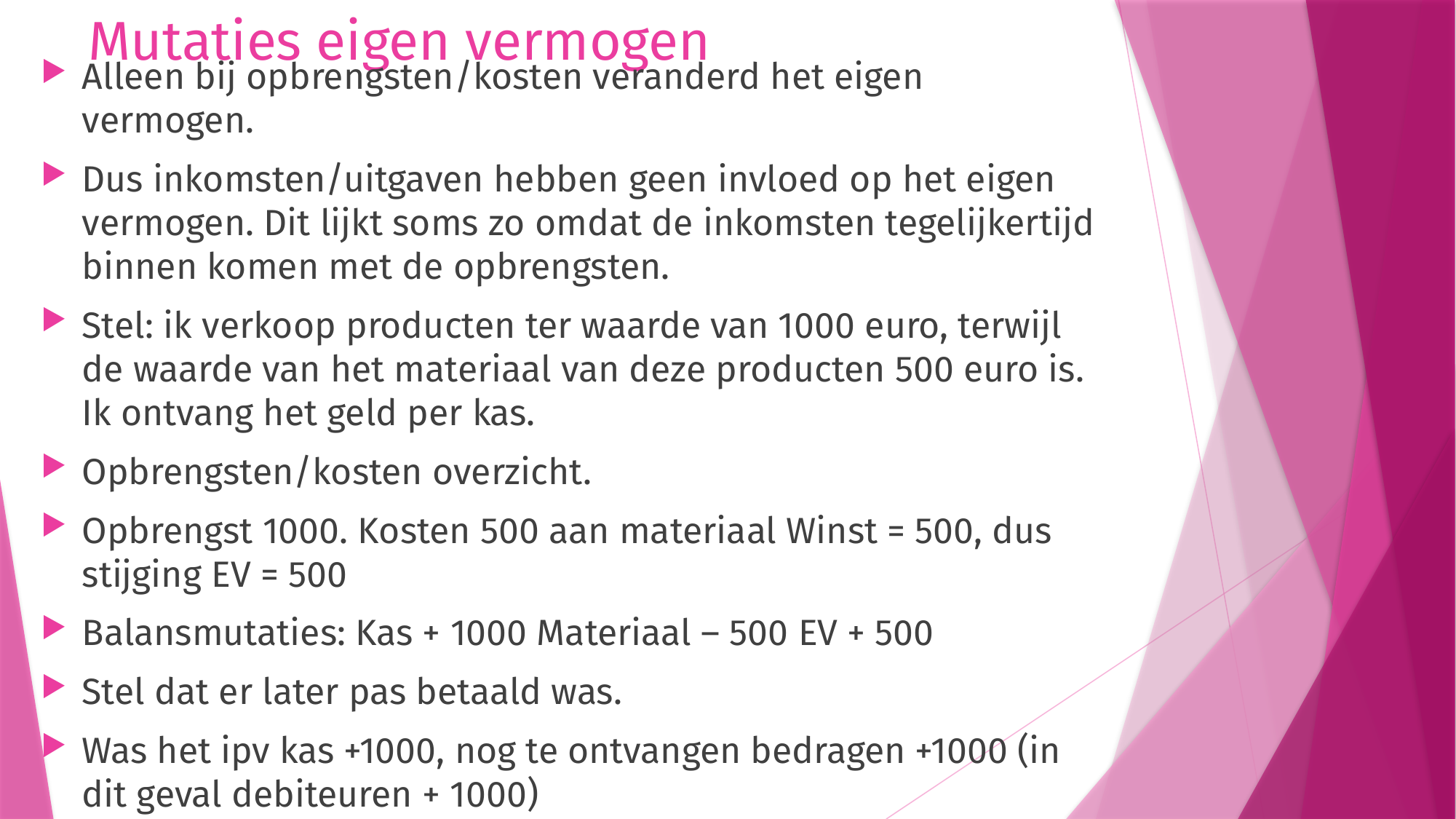

# Mutaties eigen vermogen
Alleen bij opbrengsten/kosten veranderd het eigen vermogen.
Dus inkomsten/uitgaven hebben geen invloed op het eigen vermogen. Dit lijkt soms zo omdat de inkomsten tegelijkertijd binnen komen met de opbrengsten.
Stel: ik verkoop producten ter waarde van 1000 euro, terwijl de waarde van het materiaal van deze producten 500 euro is. Ik ontvang het geld per kas.
Opbrengsten/kosten overzicht.
Opbrengst 1000. Kosten 500 aan materiaal Winst = 500, dus stijging EV = 500
Balansmutaties: Kas + 1000 Materiaal – 500 EV + 500
Stel dat er later pas betaald was.
Was het ipv kas +1000, nog te ontvangen bedragen +1000 (in dit geval debiteuren + 1000)